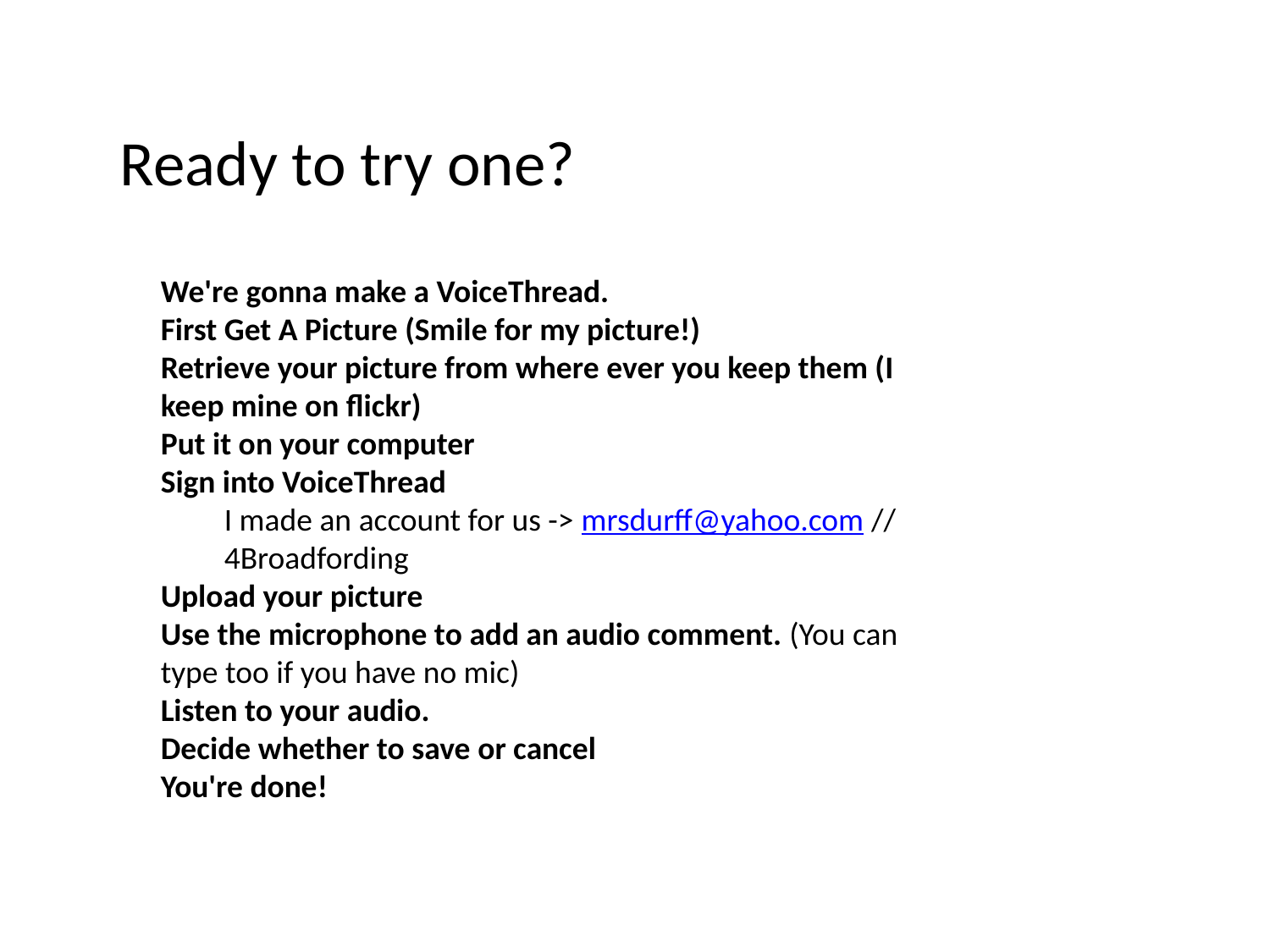

Ready to try one?
We're gonna make a VoiceThread.
First Get A Picture (Smile for my picture!)
Retrieve your picture from where ever you keep them (I keep mine on flickr)
Put it on your computer
Sign into VoiceThread
I made an account for us -> mrsdurff@yahoo.com // 4Broadfording
Upload your picture
Use the microphone to add an audio comment. (You can type too if you have no mic)
Listen to your audio.
Decide whether to save or cancel
You're done!